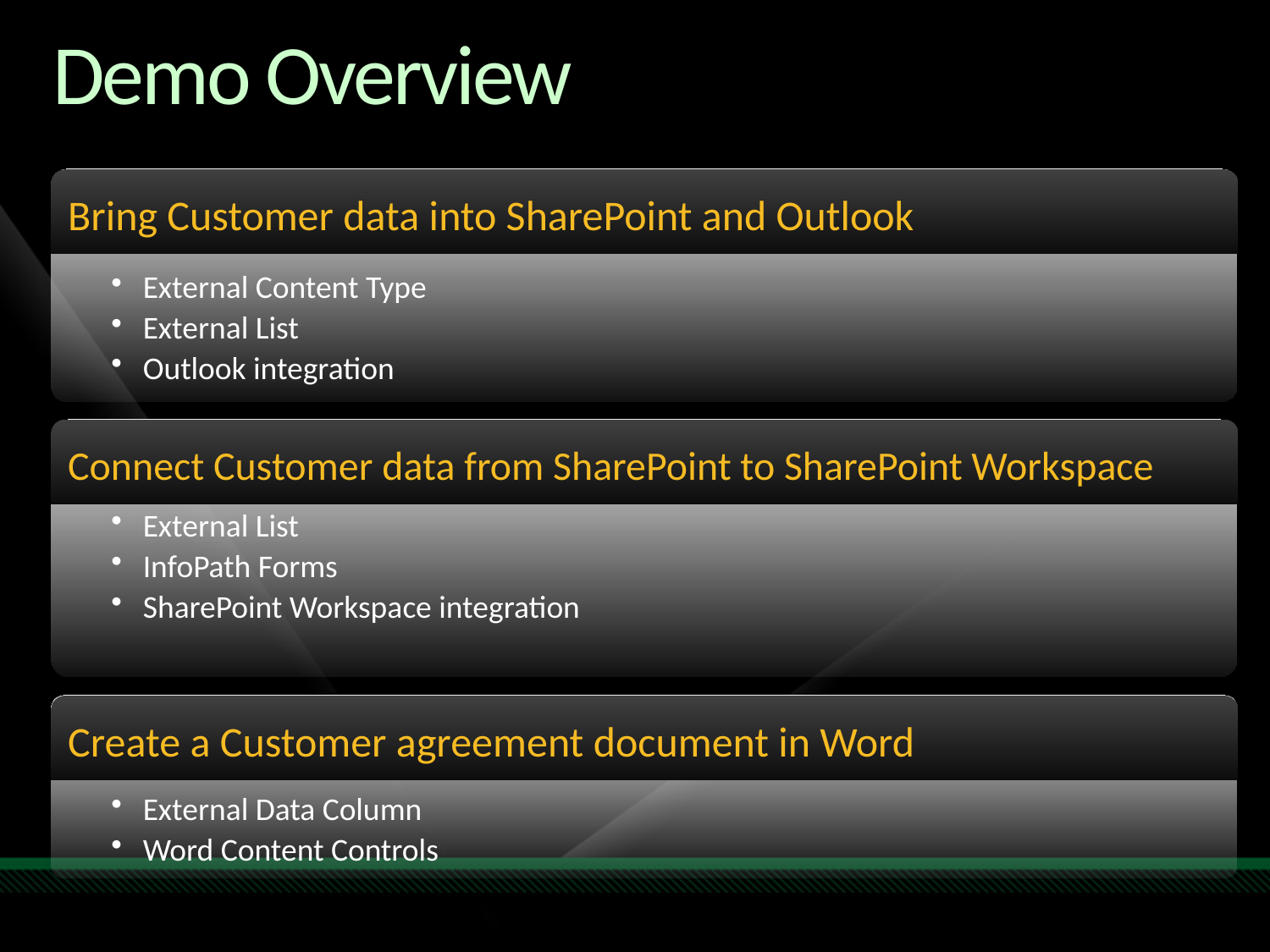

# Demo Overview

Bring Customer data into SharePoint and Outlook
External Content Type
External List
Outlook integration

Connect Customer data from SharePoint to SharePoint Workspace
External List
InfoPath Forms
SharePoint Workspace integration

Create a Customer agreement document in Word
External Data Column
Word Content Controls